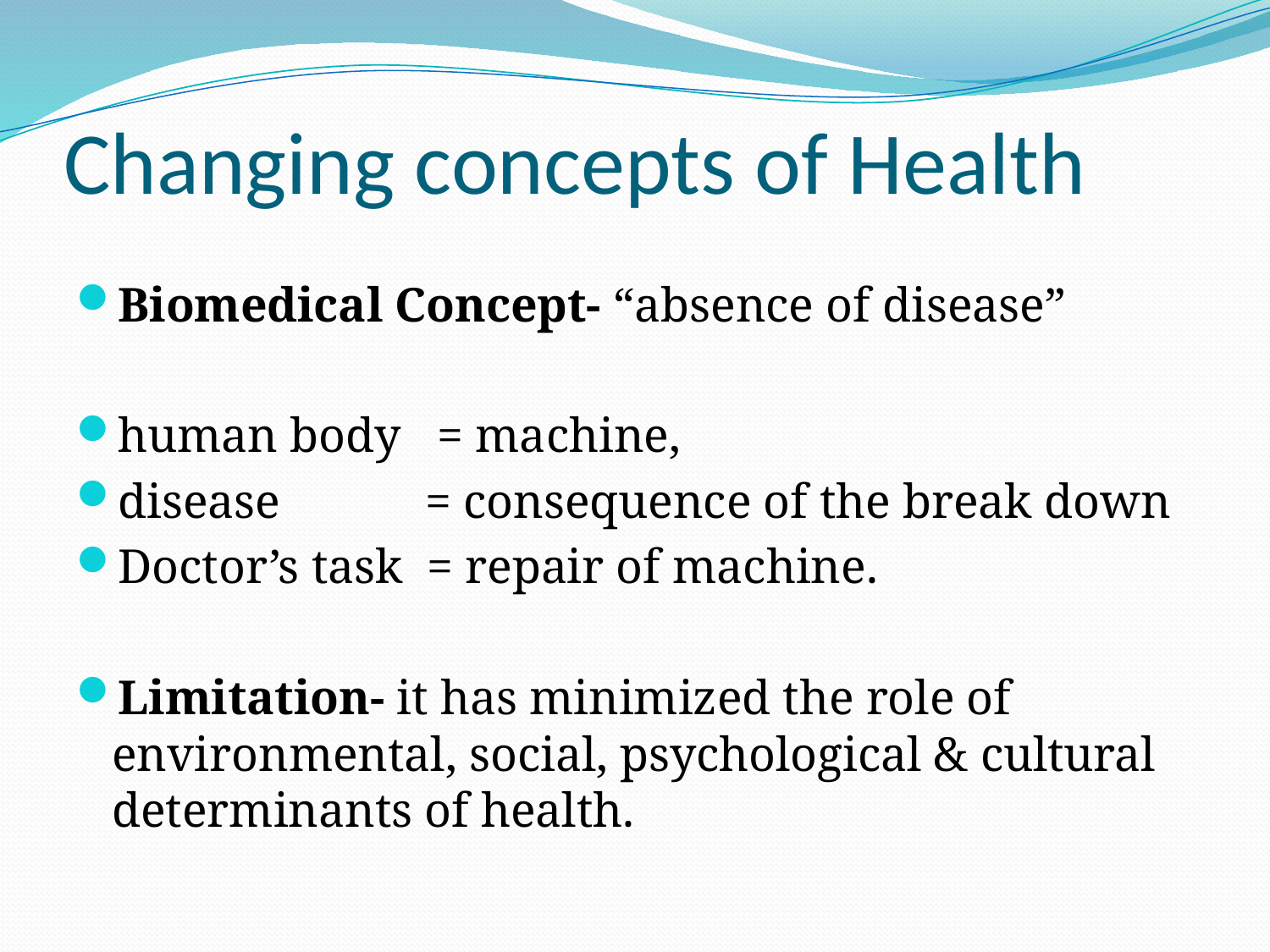

# Changing concepts of Health
Biomedical Concept- “absence of disease”

human body   = machine,
disease            = consequence of the break down
Doctor’s task  = repair of machine.

Limitation- it has minimized the role of environmental, social, psychological & cultural determinants of health.